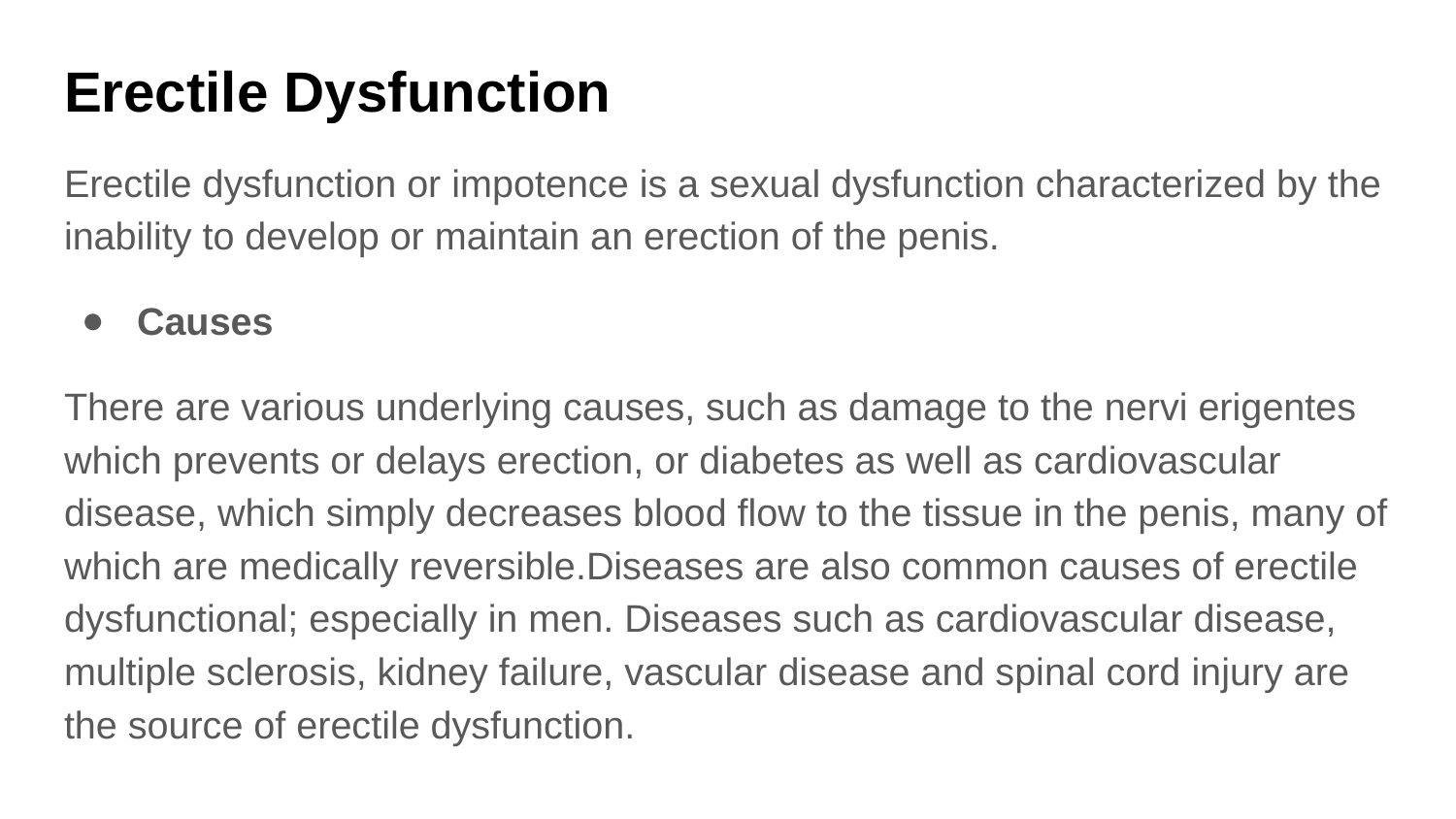

# Erectile Dysfunction

Erectile dysfunction or impotence is a sexual dysfunction characterized by the inability to develop or maintain an erection of the penis.
Causes
There are various underlying causes, such as damage to the nervi erigentes which prevents or delays erection, or diabetes as well as cardiovascular disease, which simply decreases blood flow to the tissue in the penis, many of which are medically reversible.Diseases are also common causes of erectile dysfunctional; especially in men. Diseases such as cardiovascular disease, multiple sclerosis, kidney failure, vascular disease and spinal cord injury are the source of erectile dysfunction.